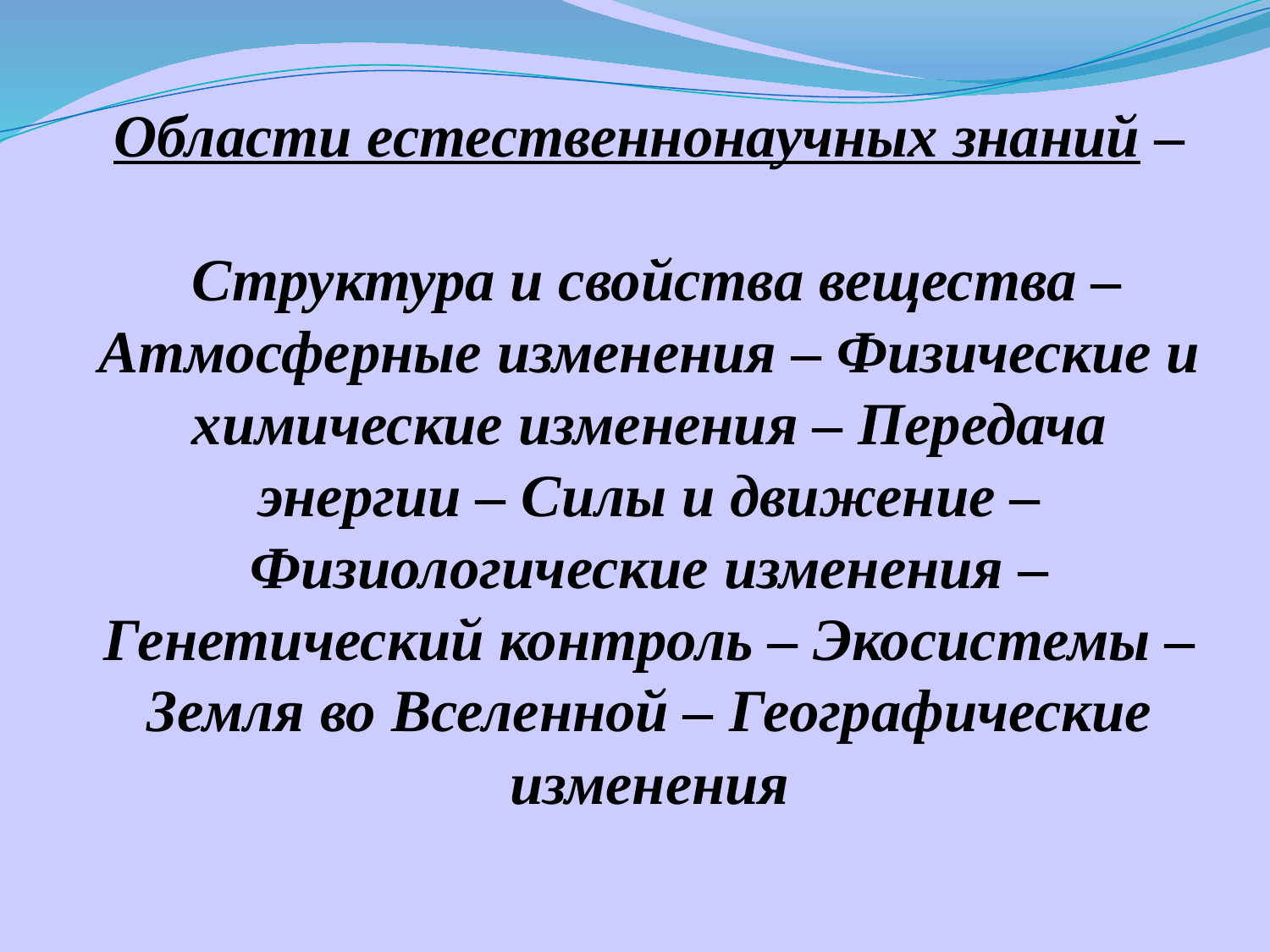

Области естественнонаучных знаний –

 Структура и свойства вещества – Атмосферные изменения – Физические и химические изменения – Передача энергии – Силы и движение – Физиологические изменения – Генетический контроль – Экосистемы – Земля во Вселенной – Географические изменения